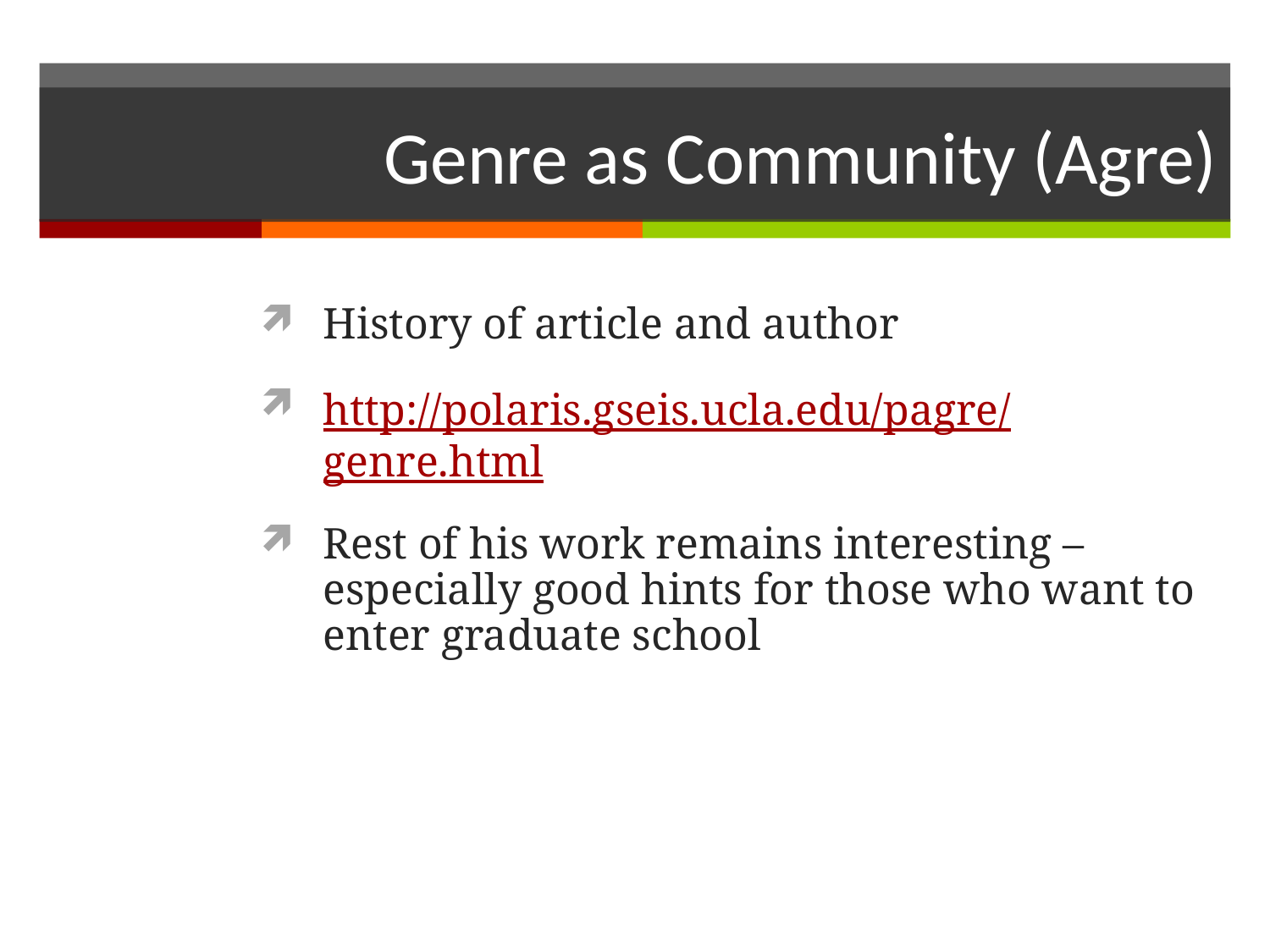

# Genre as Community (Agre)
History of article and author
http://polaris.gseis.ucla.edu/pagre/genre.html
Rest of his work remains interesting – especially good hints for those who want to enter graduate school